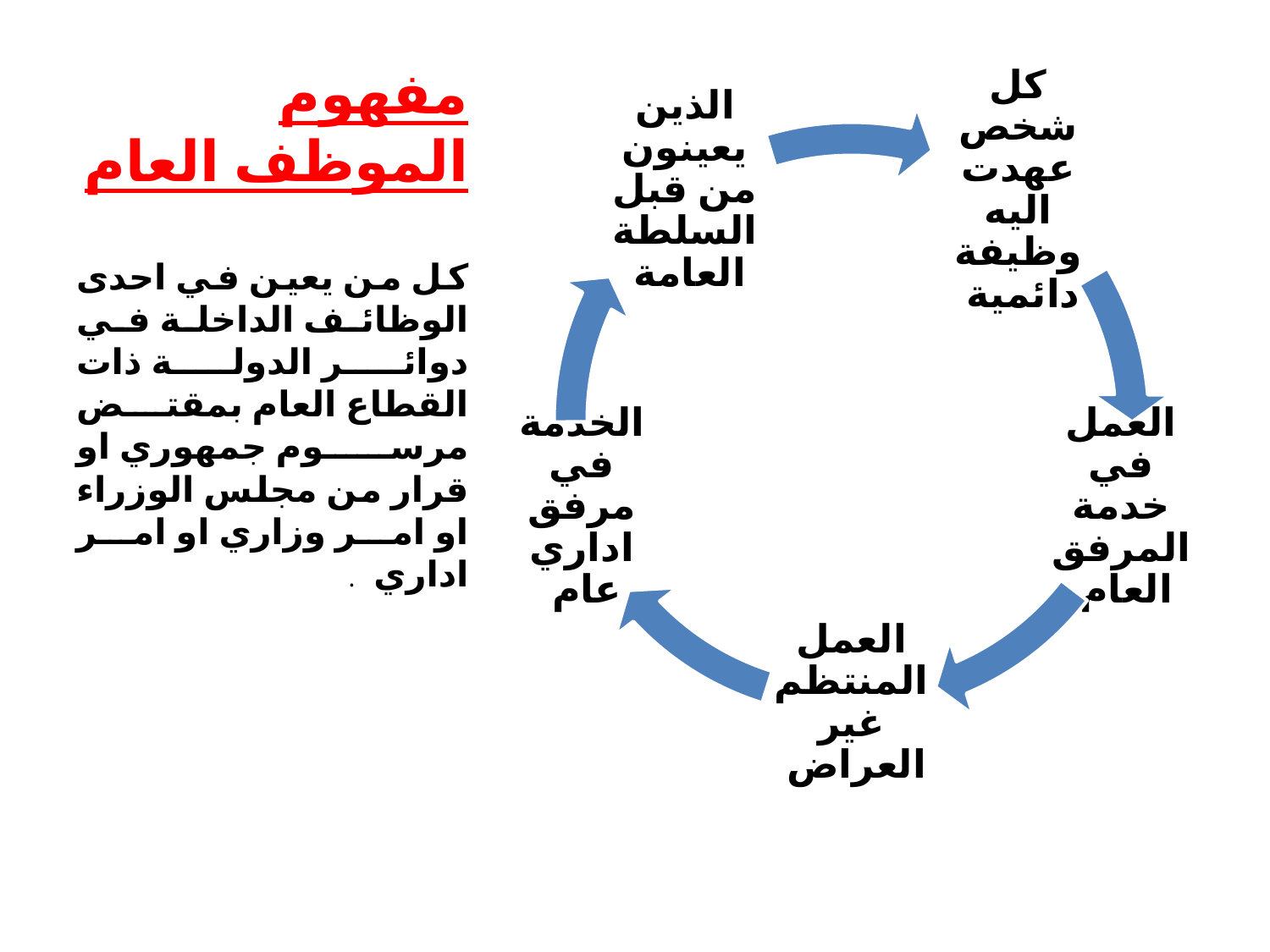

# مفهوم الموظف العام
كل شخص عهدت اليه وظيفة دائمية
العمل في خدمة المرفق العام
العمل المنتظم غير العراض
الخدمة في مرفق اداري عام
الذين يعينون من قبل السلطة العامة

كل من يعين في احدى الوظائف الداخلة في دوائر الدولة ذات القطاع العام بمقتض مرسوم جمهوري او قرار من مجلس الوزراء او امر وزاري او امر اداري  .